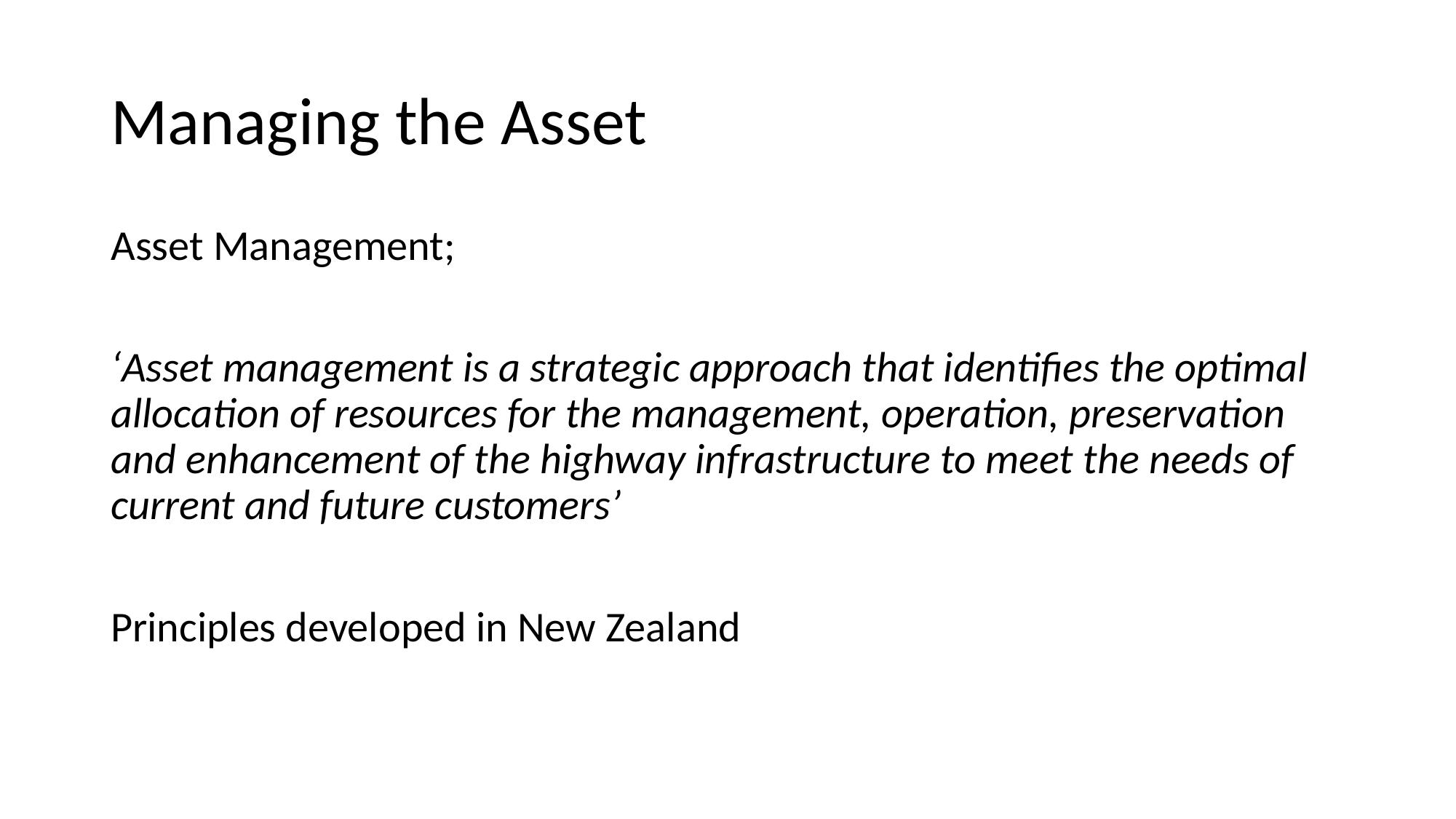

# Managing the Asset
Asset Management;

‘Asset management is a strategic approach that identifies the optimal allocation of resources for the management, operation, preservation and enhancement of the highway infrastructure to meet the needs of current and future customers’

Principles developed in New Zealand